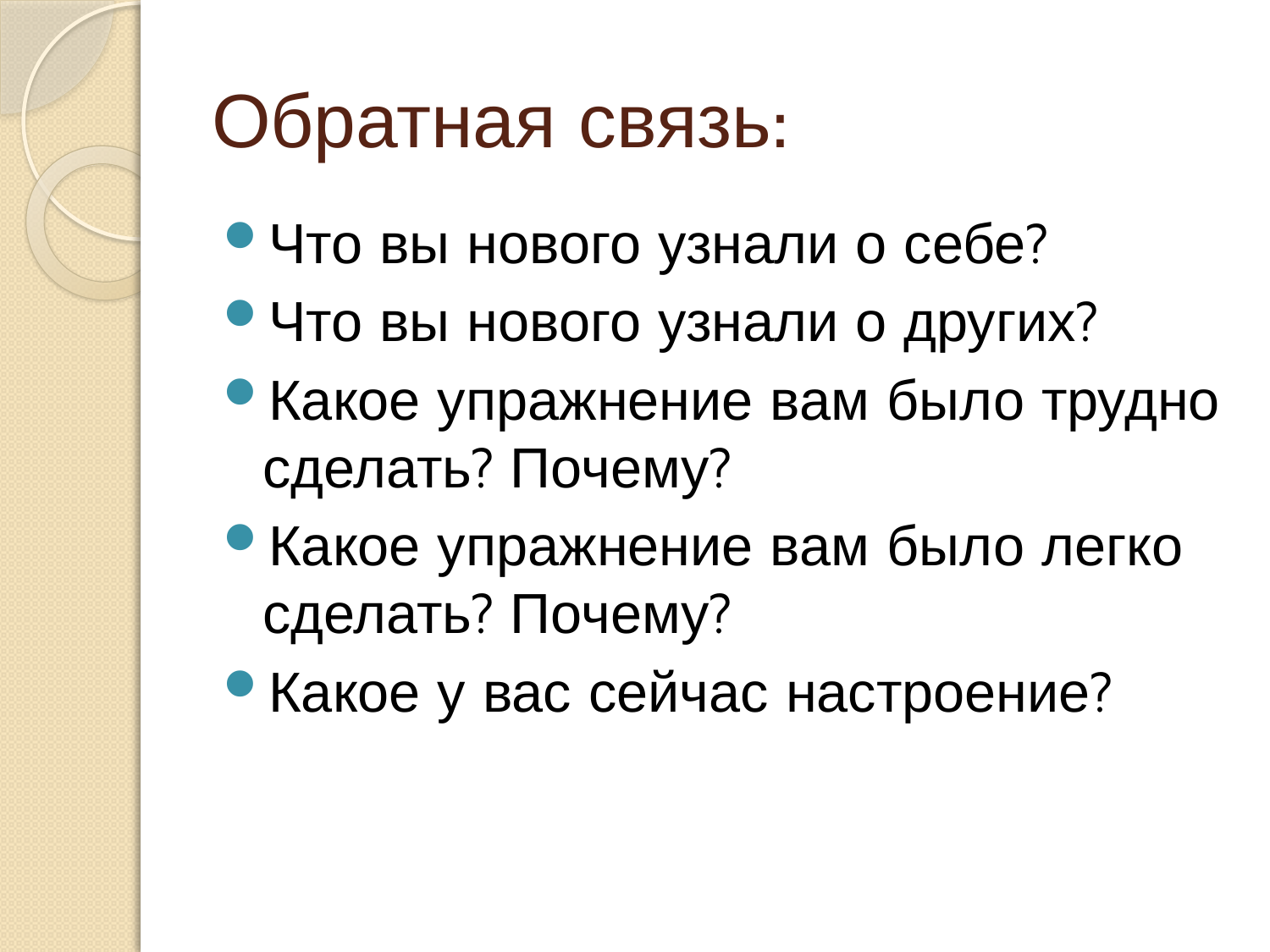

# Обратная связь:
Что вы нового узнали о себе?
Что вы нового узнали о других?
Какое упражнение вам было трудно сделать? Почему?
Какое упражнение вам было легко сделать? Почему?
Какое у вас сейчас настроение?